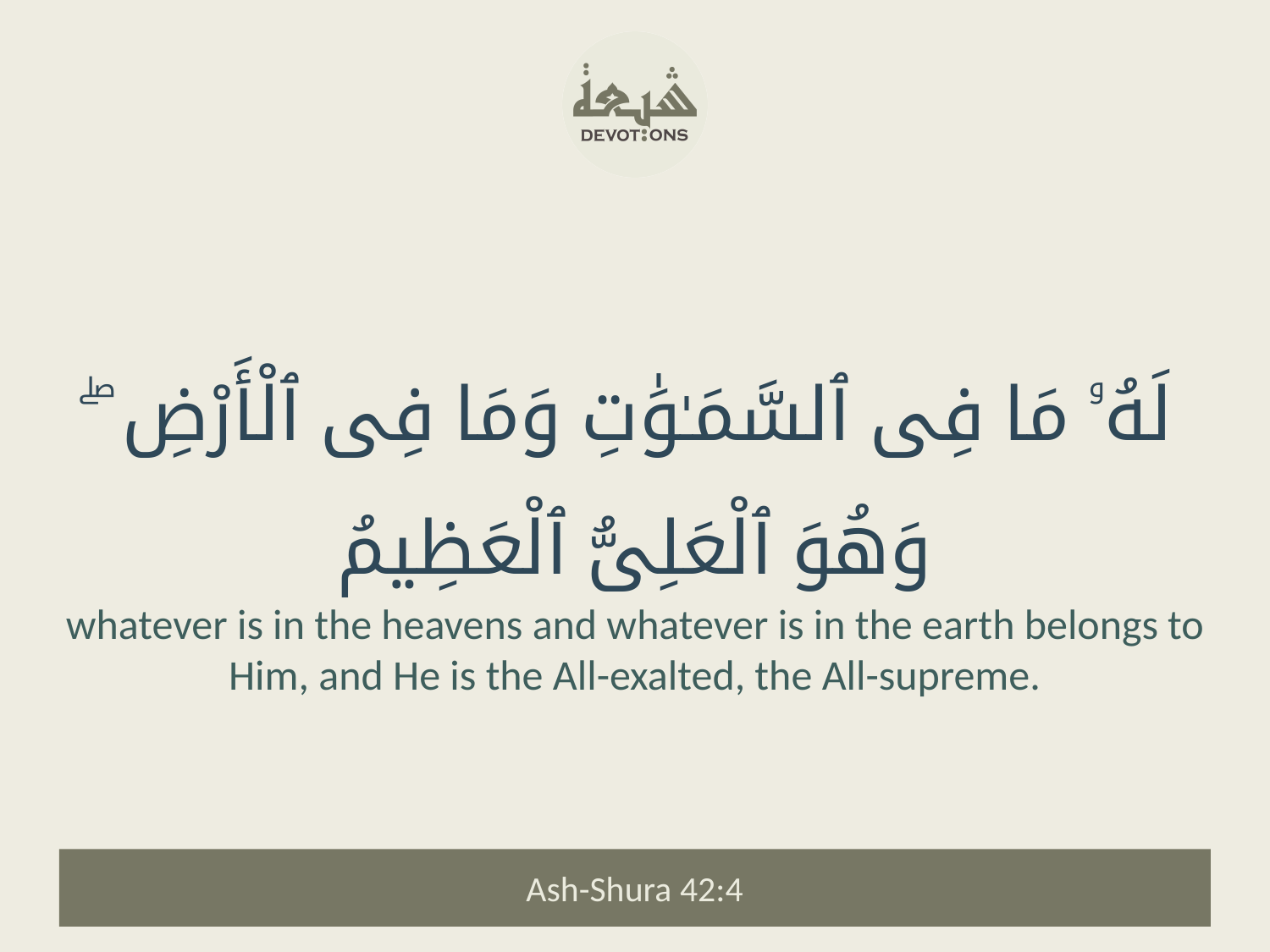

لَهُۥ مَا فِى ٱلسَّمَـٰوَٰتِ وَمَا فِى ٱلْأَرْضِ ۖ وَهُوَ ٱلْعَلِىُّ ٱلْعَظِيمُ
whatever is in the heavens and whatever is in the earth belongs to Him, and He is the All-exalted, the All-supreme.
Ash-Shura 42:4